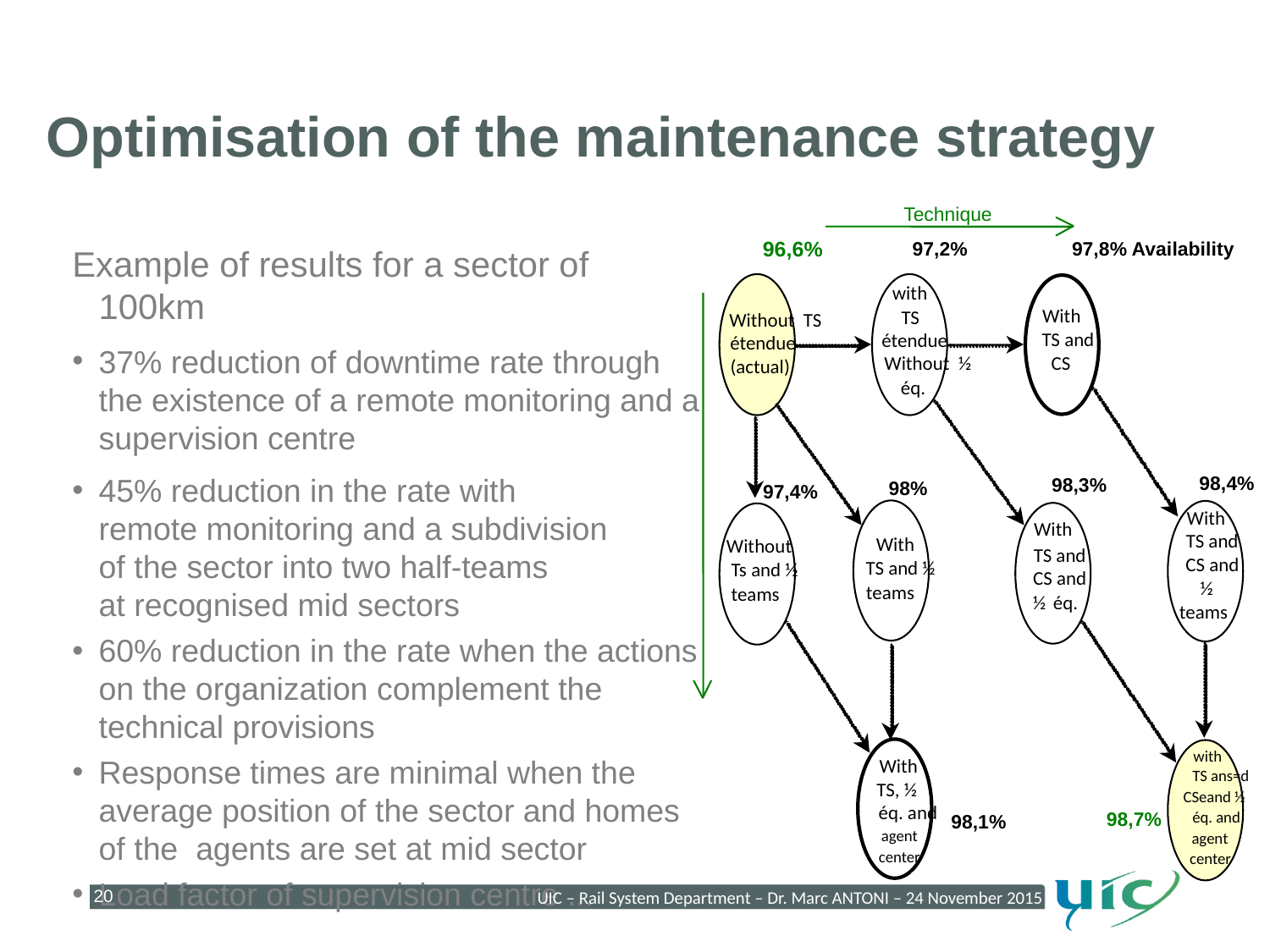

Optimisation of the maintenance strategy

Technique

96,6%
97,2%
97,8% Availability

with

With
TS
Without  TS

TS and
étendue
étendue

Without  ½
CS
(actual)
éq.

98,4%
98,3%
98%
97,4%

With

With

TS and

With
Without
TS and
CS and
TS and ½
Ts and ½
CS and
½
teams
teams
½
éq.
teams

with

With
TS ans=d
TS, ½
CSeand ½
éq. and
98,7%
éq. and
98,1%
agent
agent
center
center

Example of results for a sector of 100km
37% reduction of downtime rate through the existence of a remote monitoring and a supervision centre
45% reduction in the rate with
remote monitoring and a subdivision
of the sector into two half-teams
at recognised mid sectors
60% reduction in the rate when the actions on the organization complement the technical provisions
Response times are minimal when the average position of the sector and homes of the  agents are set at mid sector
Load factor of supervision centre ...
20
UIC – Rail System Department – Dr. Marc ANTONI – 24 November 2015
20